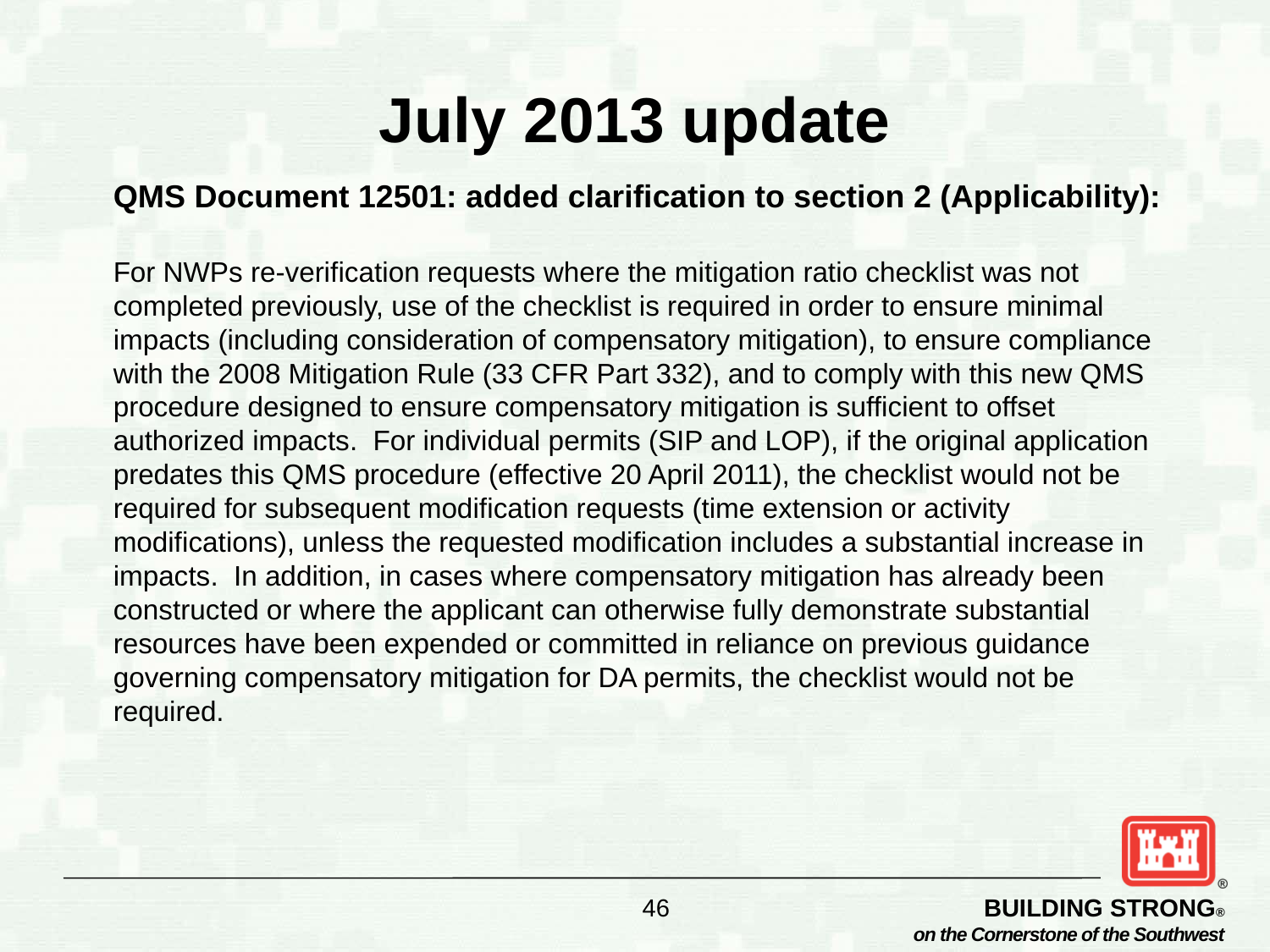

# July 2013 update
QMS Document 12501: added clarification to section 2 (Applicability):

	For NWPs re-verification requests where the mitigation ratio checklist was not completed previously, use of the checklist is required in order to ensure minimal impacts (including consideration of compensatory mitigation), to ensure compliance with the 2008 Mitigation Rule (33 CFR Part 332), and to comply with this new QMS procedure designed to ensure compensatory mitigation is sufficient to offset authorized impacts.  For individual permits (SIP and LOP), if the original application predates this QMS procedure (effective 20 April 2011), the checklist would not be required for subsequent modification requests (time extension or activity modifications), unless the requested modification includes a substantial increase in impacts.  In addition, in cases where compensatory mitigation has already been constructed or where the applicant can otherwise fully demonstrate substantial resources have been expended or committed in reliance on previous guidance governing compensatory mitigation for DA permits, the checklist would not be required.

46